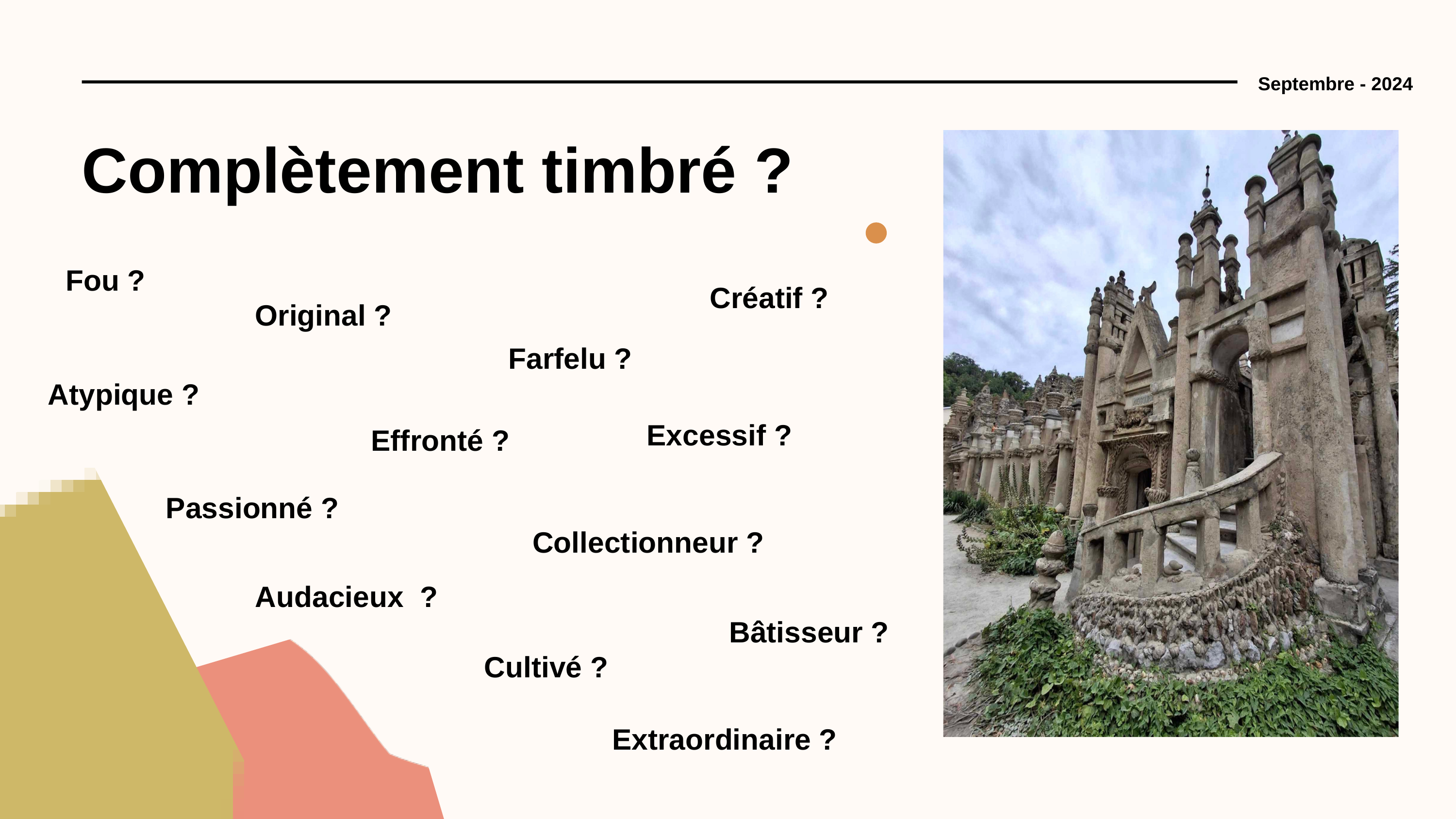

Septembre - 2024

Complètement timbré ?

Fou ?
Créatif ?
Original ?
Farfelu ?
Atypique ?
Excessif ?
Effronté ?
Passionné ?
Collectionneur ?

Audacieux  ?
Bâtisseur ?
Cultivé ?

Extraordinaire ?